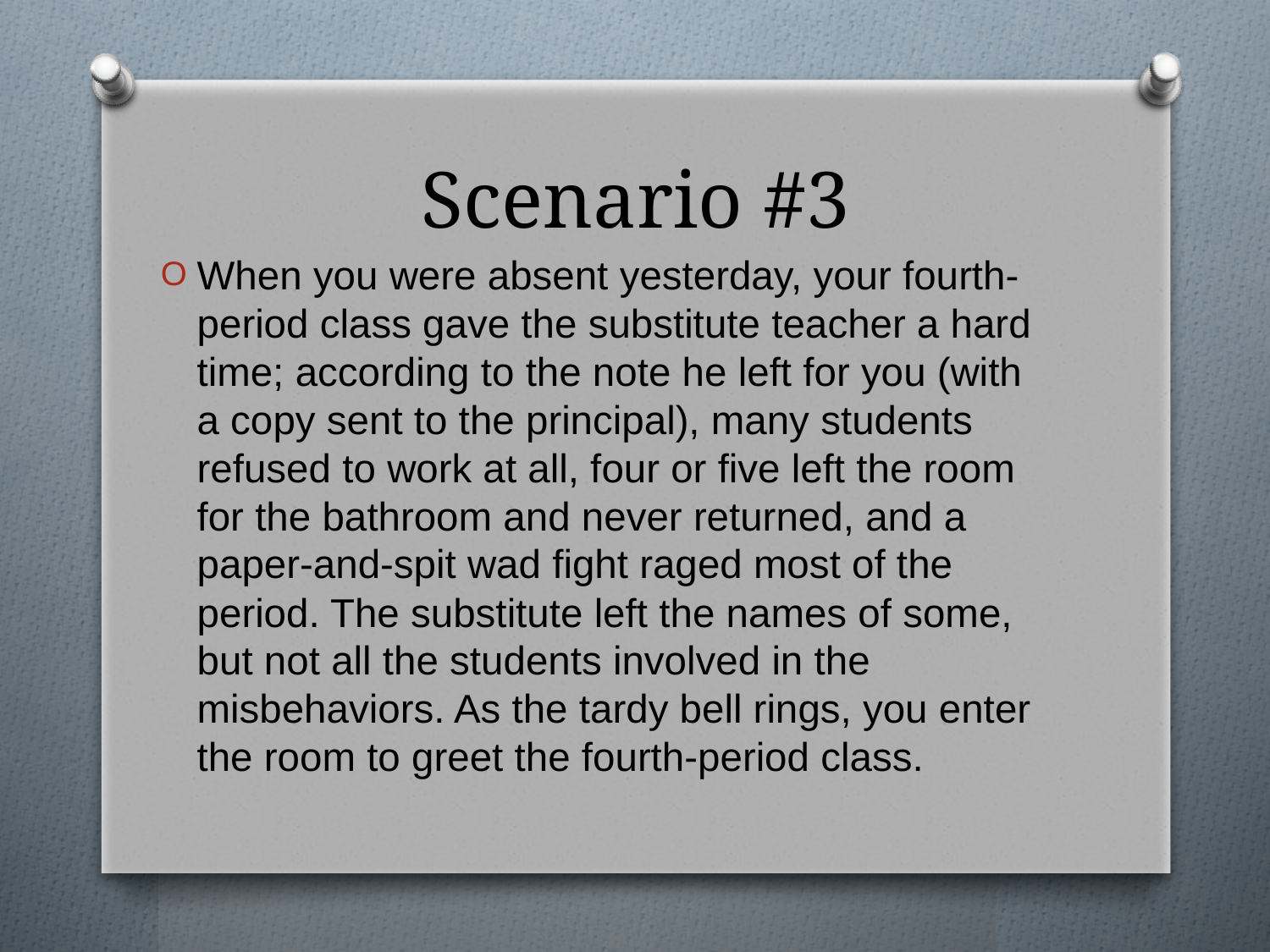

# Scenario #3
When you were absent yesterday, your fourth-period class gave the substitute teacher a hard time; according to the note he left for you (with a copy sent to the principal), many students refused to work at all, four or five left the room for the bathroom and never returned, and a paper-and-spit wad fight raged most of the period. The substitute left the names of some, but not all the students involved in the misbehaviors. As the tardy bell rings, you enter the room to greet the fourth-period class.